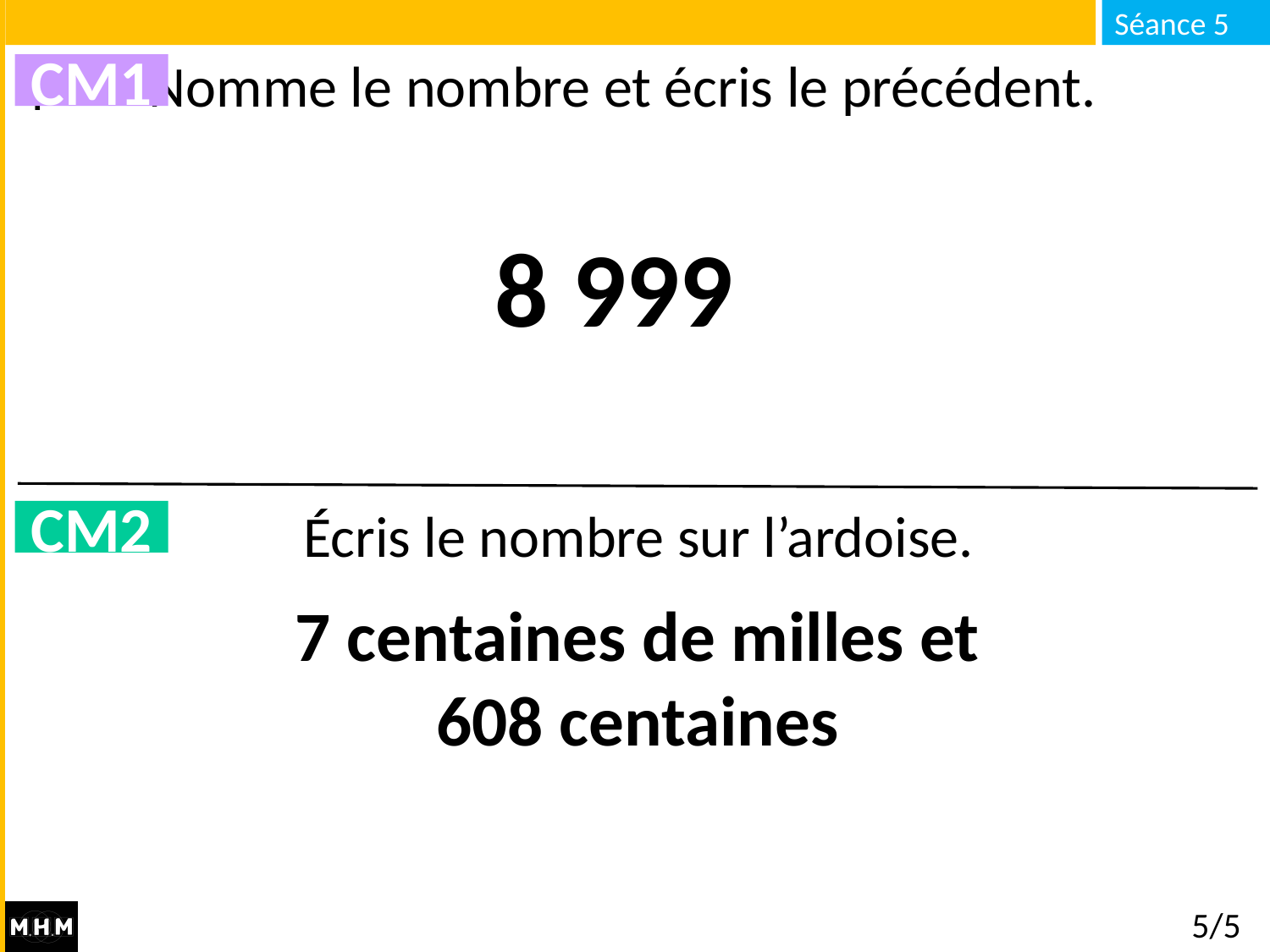

# Nomme le nombre et écris le précédent.
CM1
8 999
CM2
Écris le nombre sur l’ardoise.
7 centaines de milles et 608 centaines
5/5